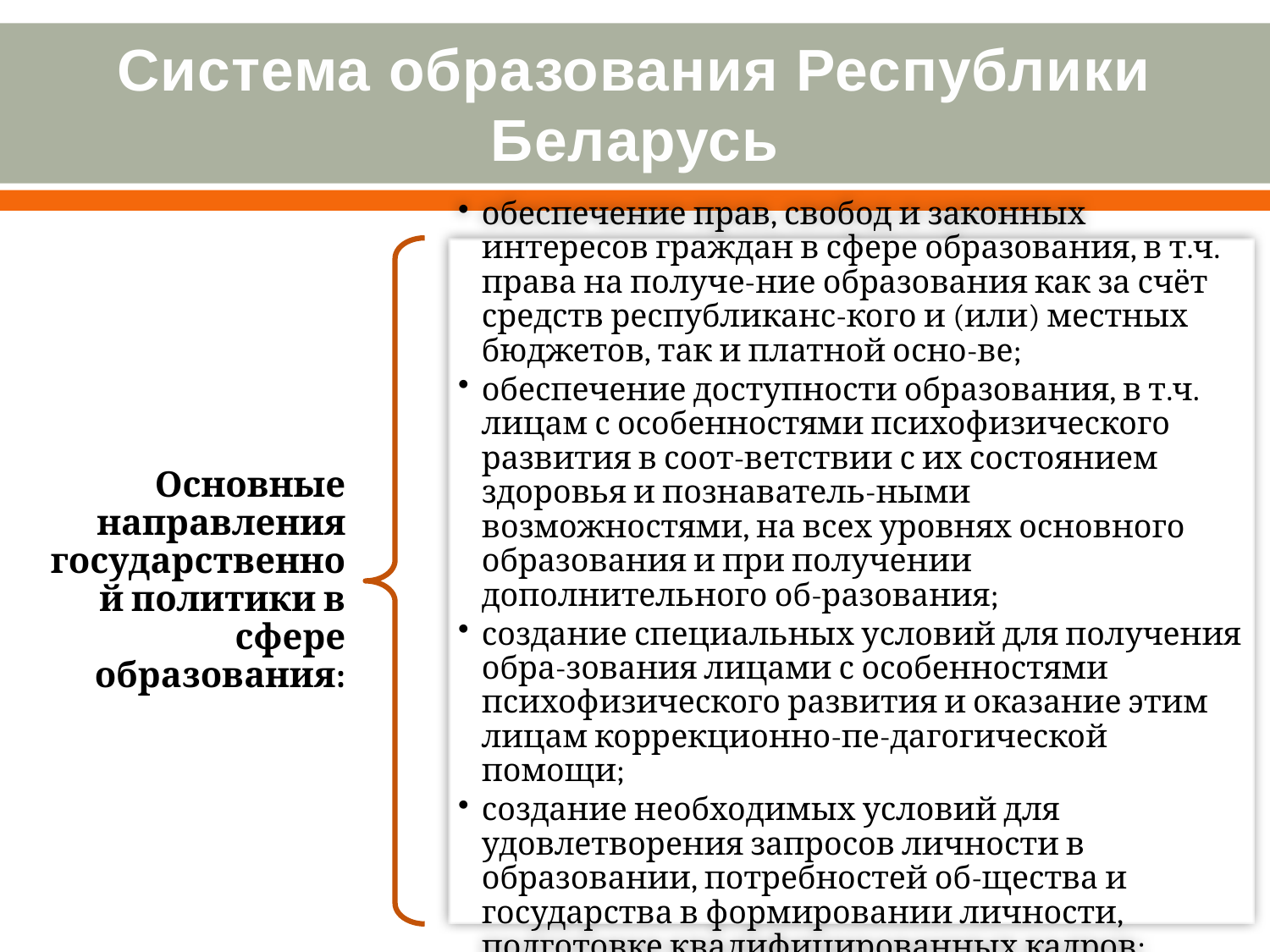

# Система образования Республики Беларусь
Основные направления государственной политики в сфере образования:
обеспечение прав, свобод и законных интересов граждан в сфере образования, в т.ч. права на получе-ние образования как за счёт средств республиканс-кого и (или) местных бюджетов, так и платной осно-ве;
обеспечение доступности образования, в т.ч. лицам с особенностями психофизического развития в соот-ветствии с их состоянием здоровья и познаватель-ными возможностями, на всех уровнях основного образования и при получении дополнительного об-разования;
создание специальных условий для получения обра-зования лицами с особенностями психофизического развития и оказание этим лицам коррекционно-пе-дагогической помощи;
создание необходимых условий для удовлетворения запросов личности в образовании, потребностей об-щества и государства в формировании личности, подготовке квалифицированных кадров;